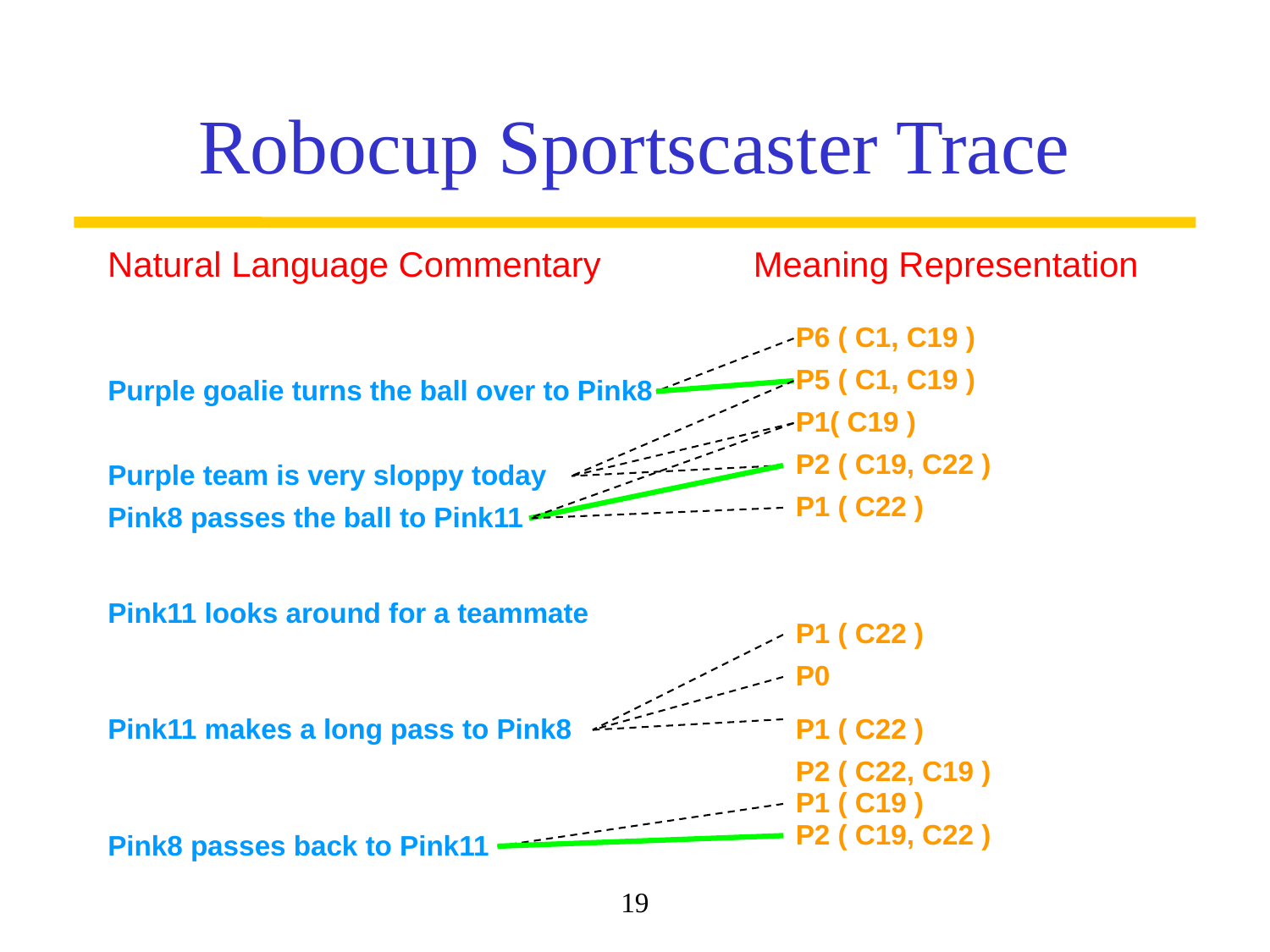

Robocup Sportscaster Trace

Natural Language Commentary
Meaning Representation
P6 ( C1, C19 )

P5 ( C1, C19 )
Purple goalie turns the ball over to Pink8

P1( C19 )

P2 ( C19, C22 )
Purple team is very sloppy today

P1 ( C22 )
Pink8 passes the ball to Pink11

Pink11 looks around for a teammate
P1 ( C22 )

P0

P1 ( C22 )
Pink11 makes a long pass to Pink8

P2 ( C22, C19 )
P1 ( C19 )
P2 ( C19, C22 )

Pink8 passes back to Pink11